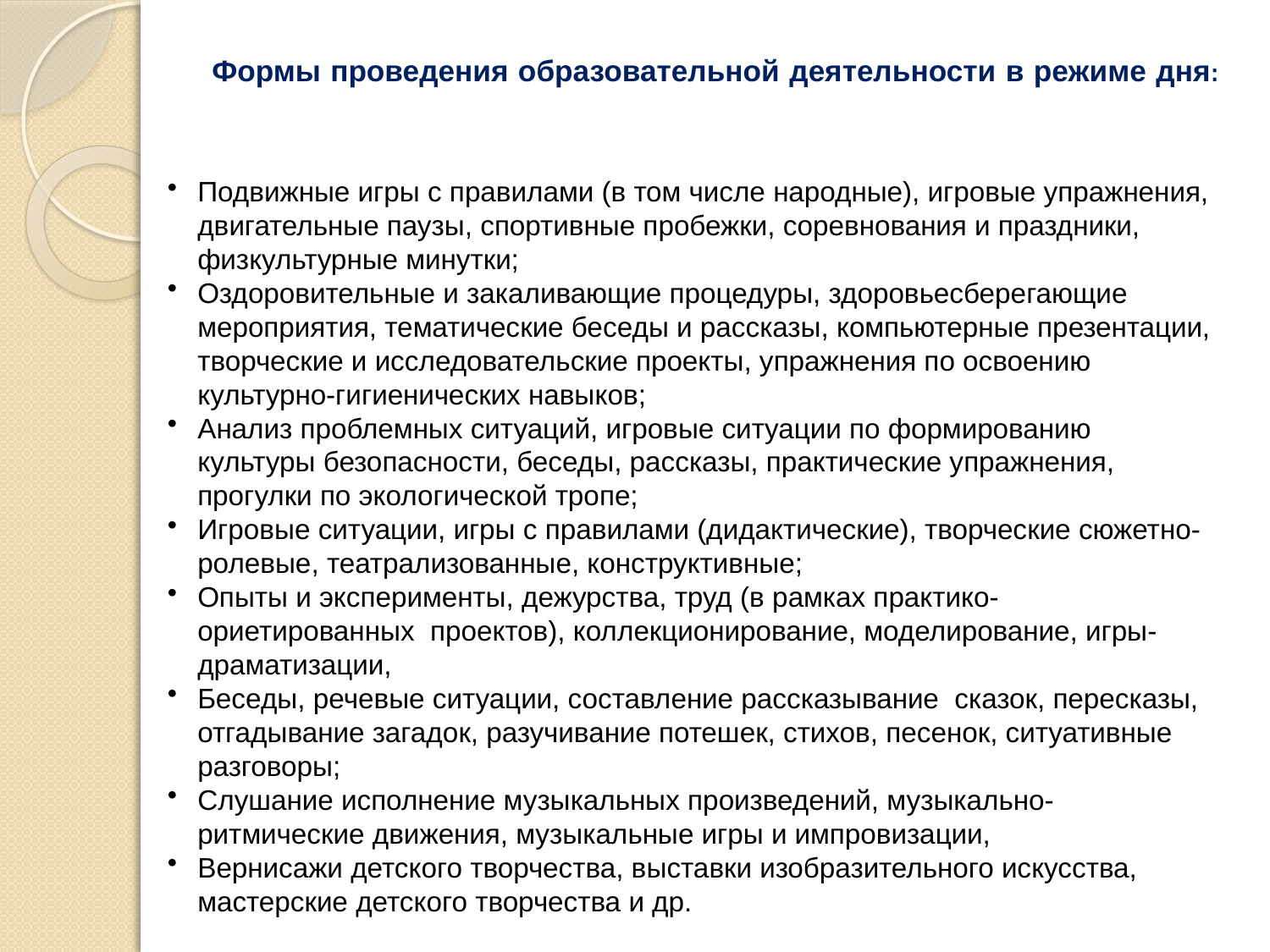

# Формы проведения образовательной деятельности в режиме дня:

Подвижные игры с правилами (в том числе народные), игровые упражнения, двигательные паузы, спортивные пробежки, соревнования и праздники, физкультурные минутки;
Оздоровительные и закаливающие процедуры, здоровьесберегающие мероприятия, тематические беседы и рассказы, компьютерные презентации, творческие и исследовательские проекты, упражнения по освоению культурно-гигиенических навыков;
Анализ проблемных ситуаций, игровые ситуации по формированию культуры безопасности, беседы, рассказы, практические упражнения, прогулки по экологической тропе;
Игровые ситуации, игры с правилами (дидактические), творческие сюжетно-ролевые, театрализованные, конструктивные;
Опыты и эксперименты, дежурства, труд (в рамках практико- ориетированных  проектов), коллекционирование, моделирование, игры- драматизации,
Беседы, речевые ситуации, составление рассказывание  сказок, пересказы, отгадывание загадок, разучивание потешек, стихов, песенок, ситуативные разговоры;
Слушание исполнение музыкальных произведений, музыкально-ритмические движения, музыкальные игры и импровизации,
Вернисажи детского творчества, выставки изобразительного искусства, мастерские детского творчества и др.